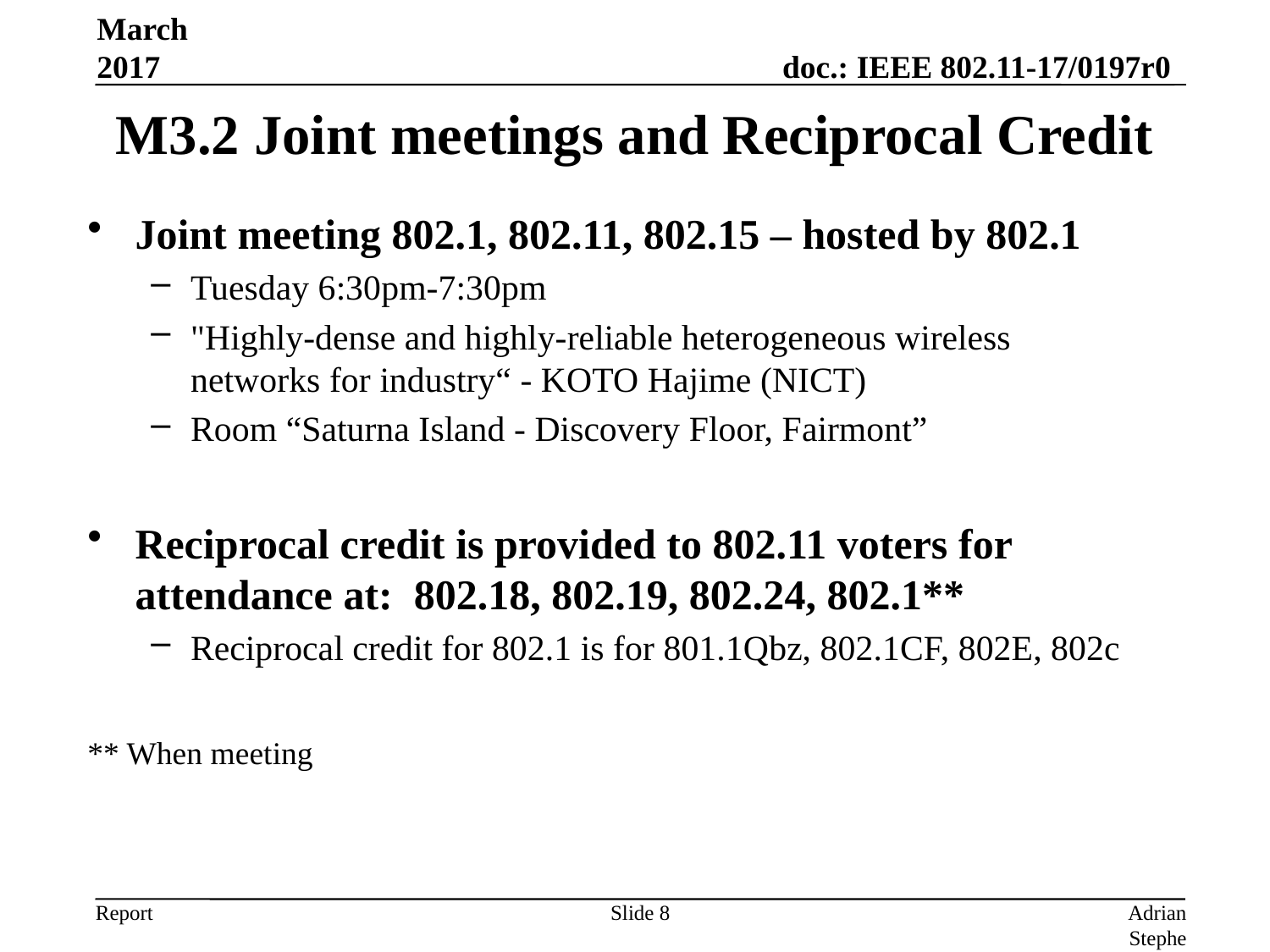

March 2017
# M3.2 Joint meetings and Reciprocal Credit
Joint meeting 802.1, 802.11, 802.15 – hosted by 802.1
Tuesday 6:30pm-7:30pm
"Highly-dense and highly-reliable heterogeneous wireless networks for industry“ - KOTO Hajime (NICT)
Room “Saturna Island - Discovery Floor, Fairmont”

Reciprocal credit is provided to 802.11 voters for attendance at:  802.18, 802.19, 802.24, 802.1**
Reciprocal credit for 802.1 is for 801.1Qbz, 802.1CF, 802E, 802c

** When meeting
Slide 8
Adrian Stephens, Intel Corporation